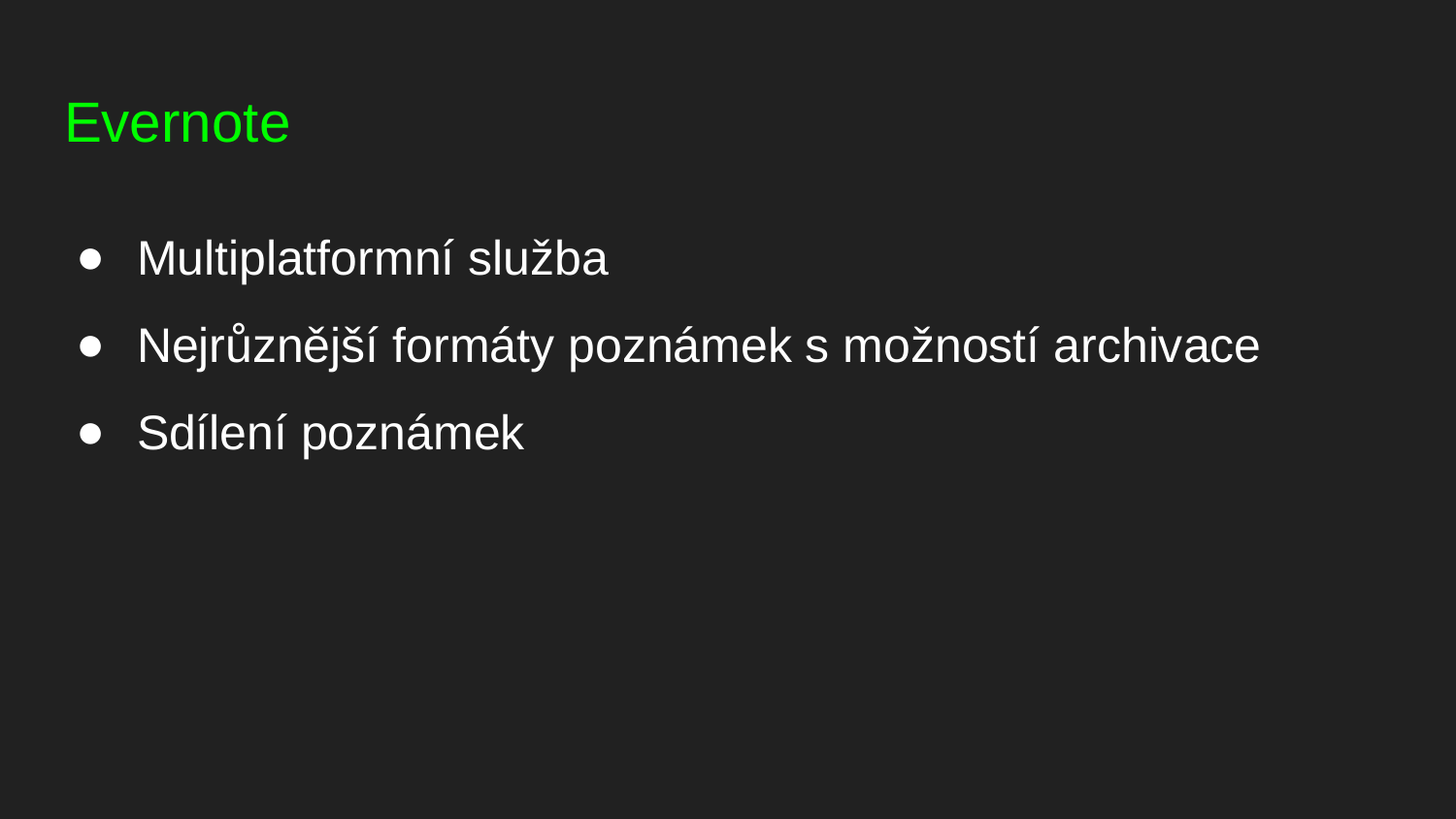

# Evernote
Multiplatformní služba
Nejrůznější formáty poznámek s možností archivace
Sdílení poznámek